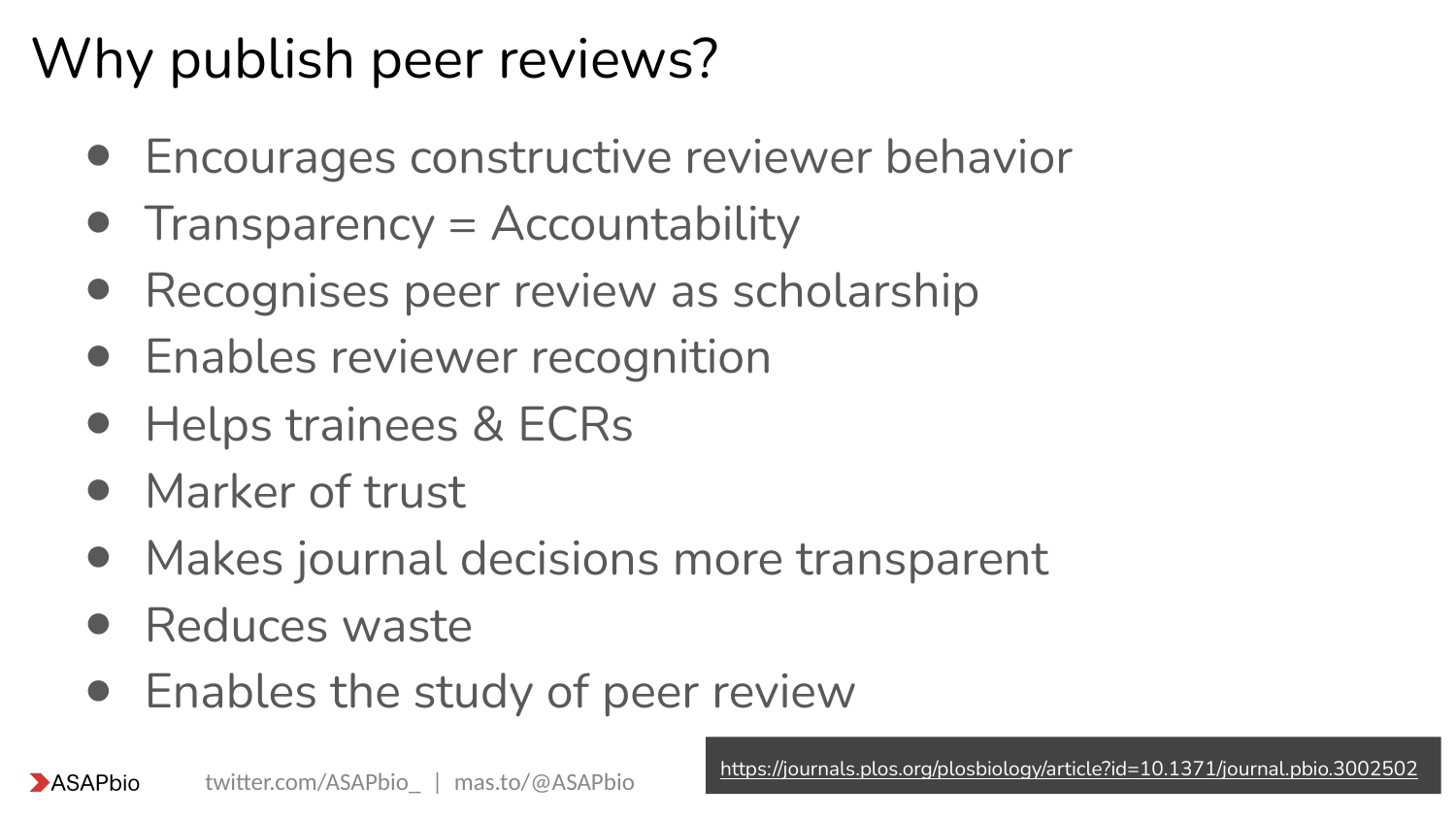

# Why publish peer reviews?
Encourages constructive reviewer behavior
Transparency = Accountability
Recognises peer review as scholarship
Enables reviewer recognition
Helps trainees & ECRs
Marker of trust
Makes journal decisions more transparent
Reduces waste
Enables the study of peer review
https://journals.plos.org/plosbiology/article?id=10.1371/journal.pbio.3002502